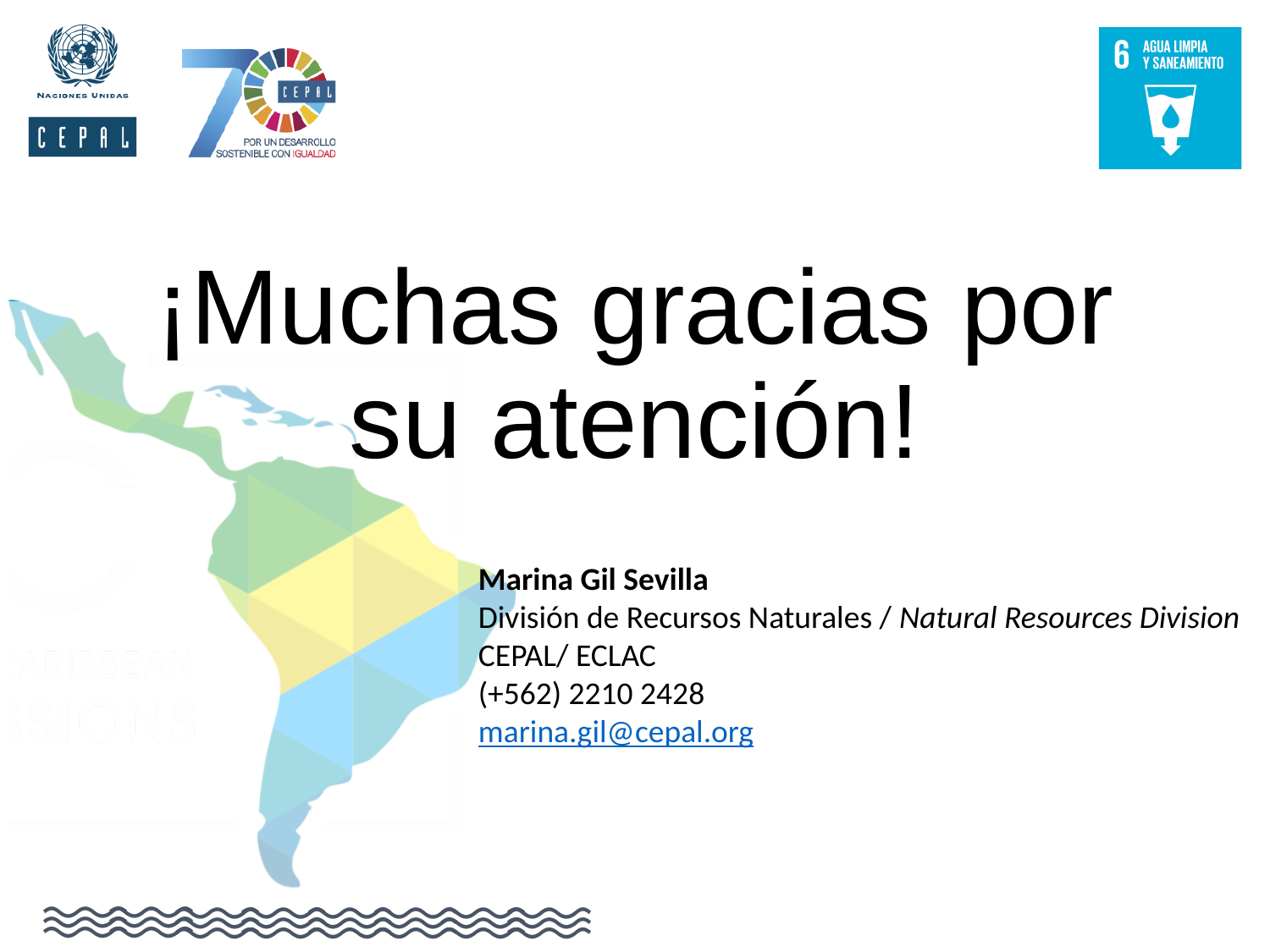

# ¡Muchas gracias por su atención!
Marina Gil Sevilla
División de Recursos Naturales / Natural Resources Division
CEPAL/ ECLAC
(+562) 2210 2428
marina.gil@cepal.org